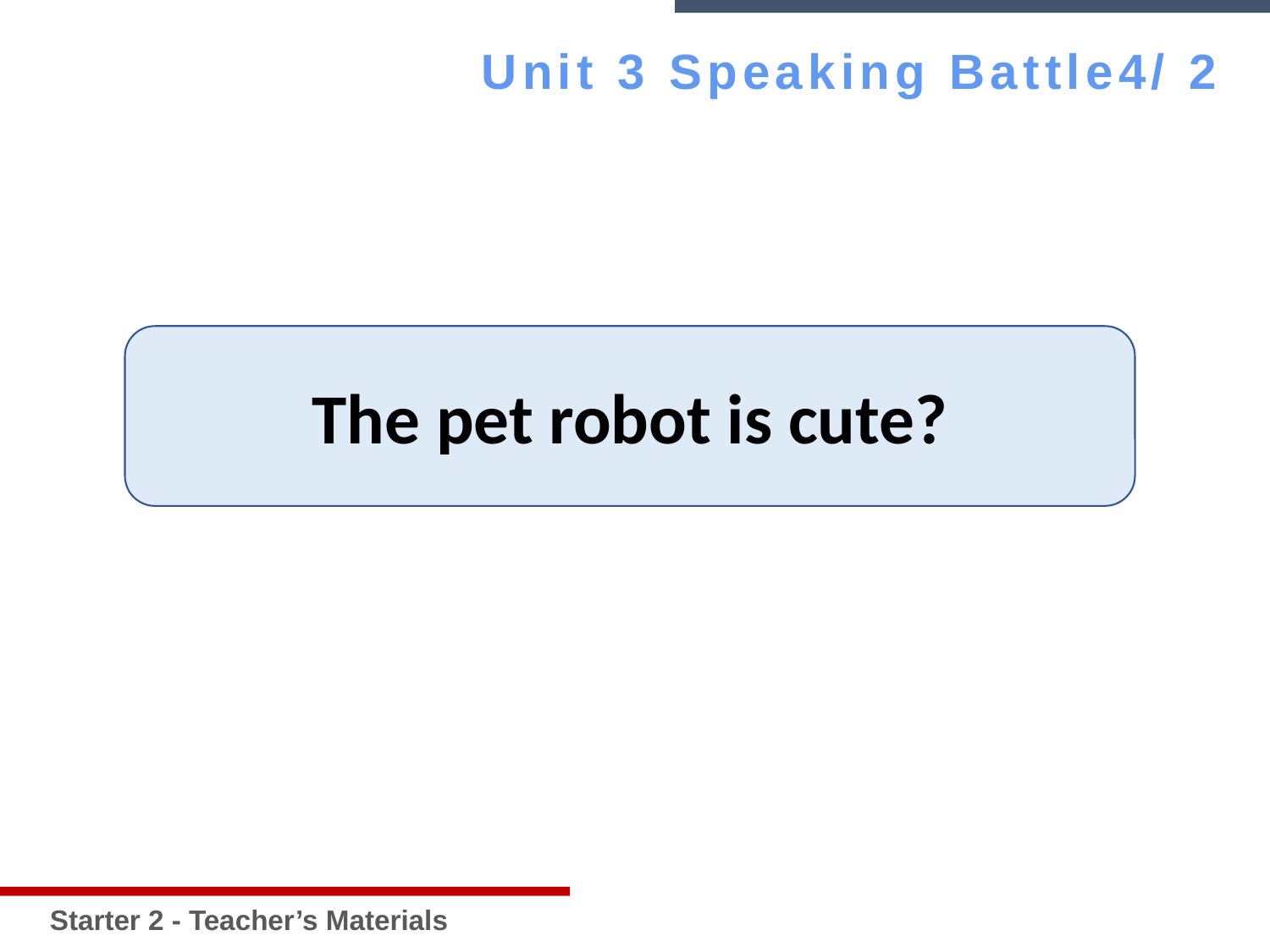

Starter 2 - Teacher’s Materials
Unit 3 Speaking Battle4/ 2
The pet robot is cute?